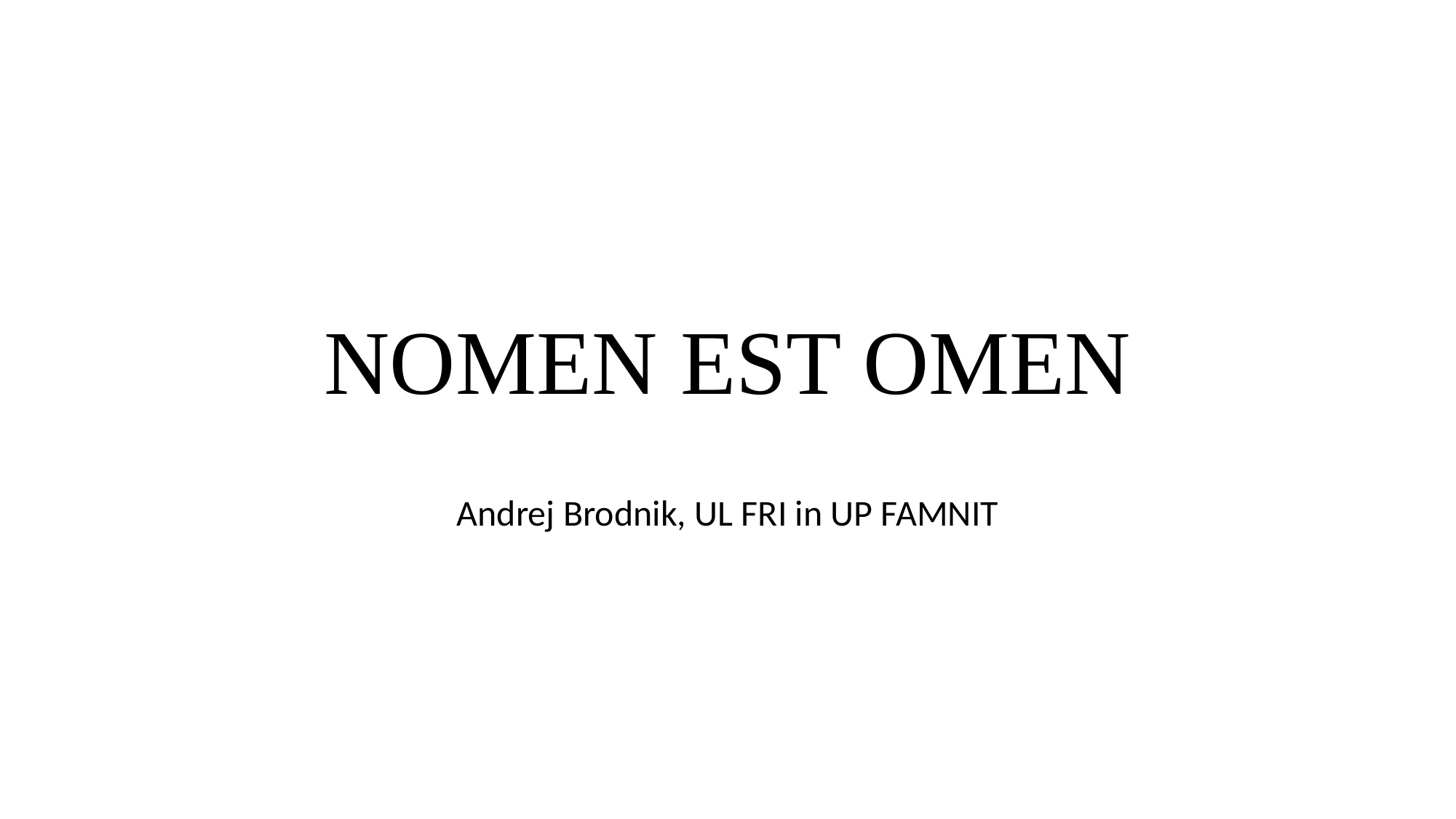

# NOMEN EST OMEN

Andrej Brodnik, UL FRI in UP FAMNIT